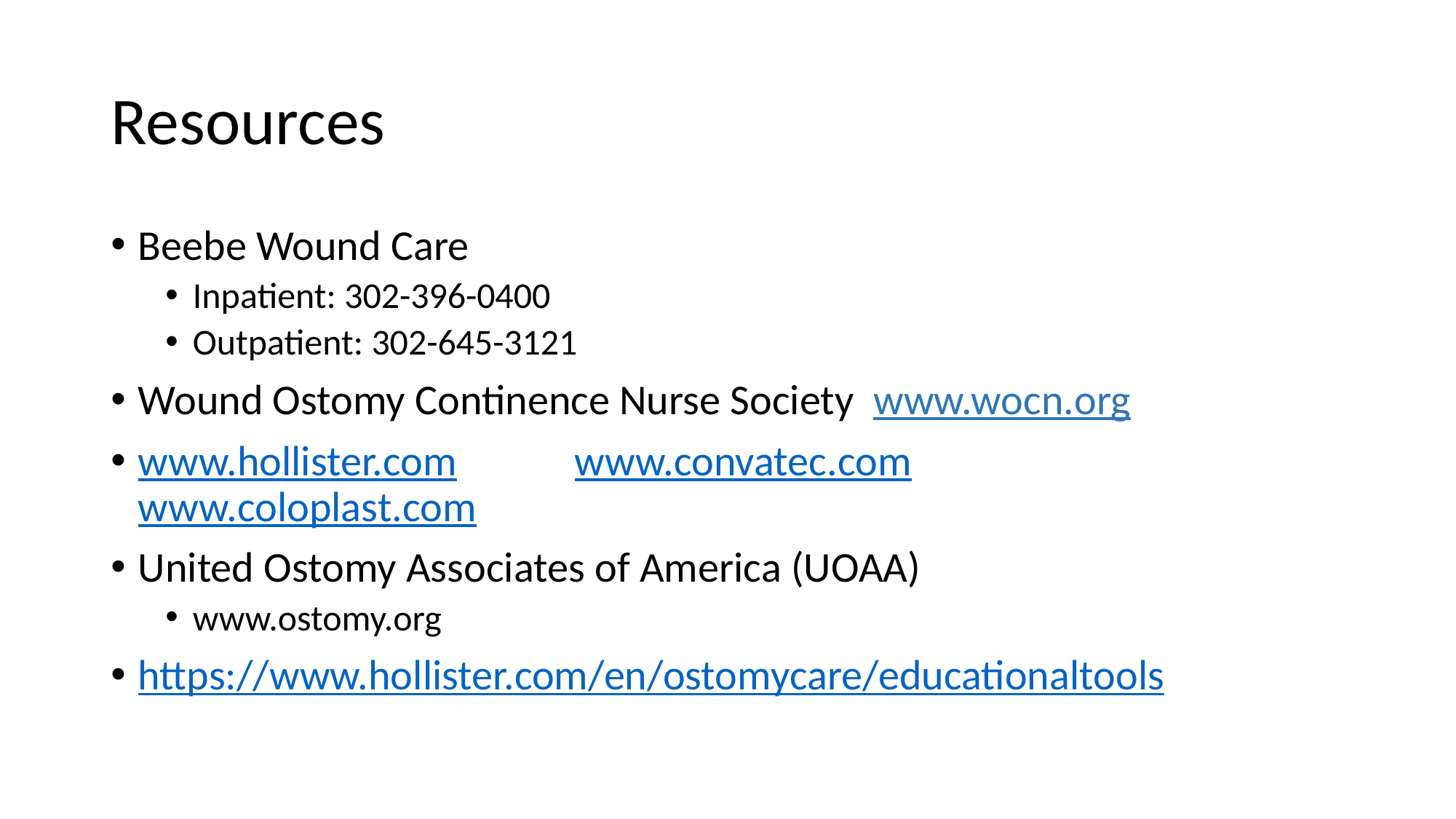

# Resources
Beebe Wound Care
Inpatient: 302-396-0400
Outpatient: 302-645-3121
Wound Ostomy Continence Nurse Society  www.wocn.org
www.hollister.com 	www.convatec.com 	www.coloplast.com
United Ostomy Associates of America (UOAA)
www.ostomy.org
https://www.hollister.com/en/ostomycare/educationaltools